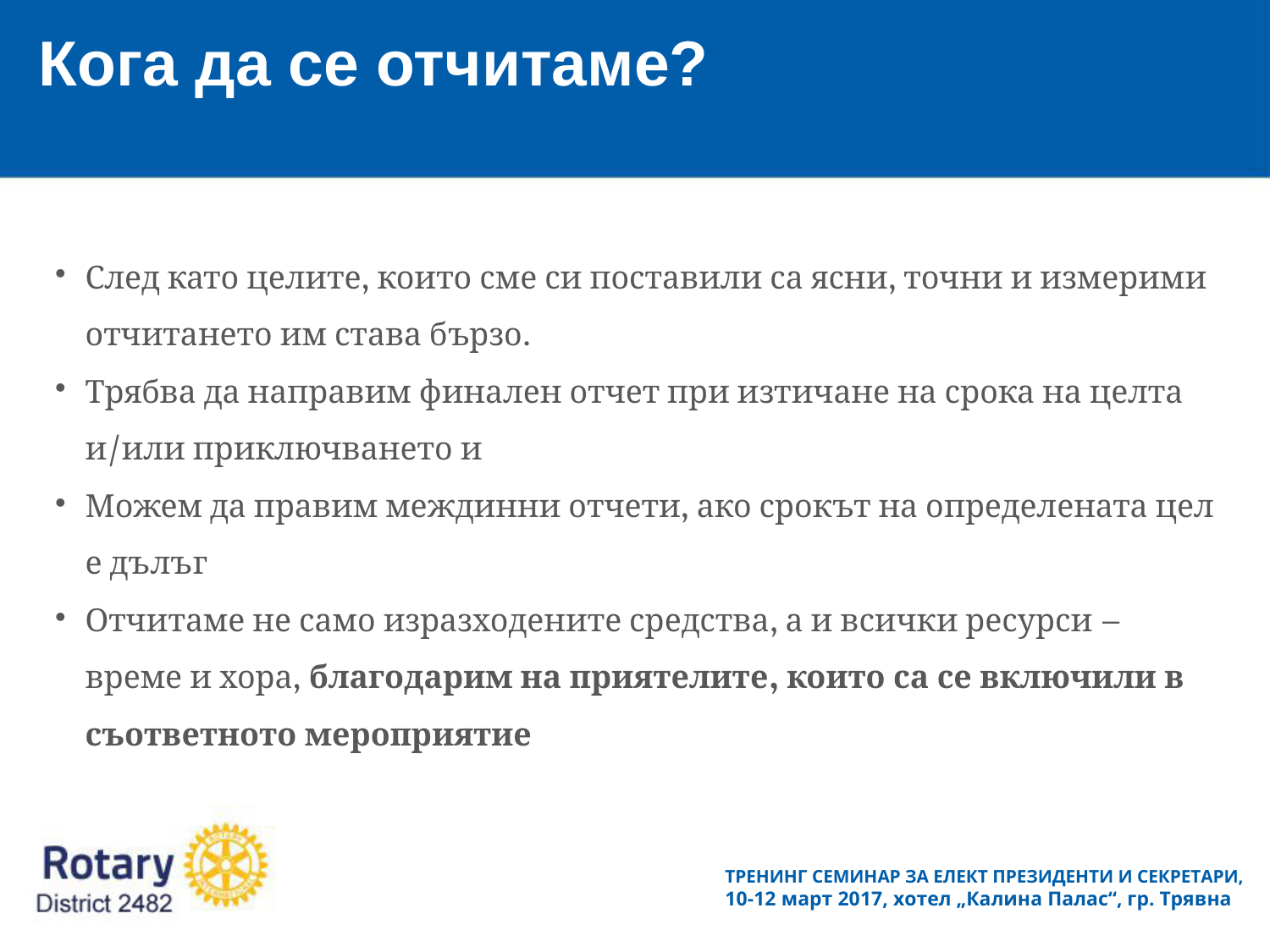

Кога да се отчитаме?
След като целите, които сме си поставили са ясни, точни и измерими отчитането им става бързо.
Трябва да направим финален отчет при изтичане на срока на целта и/или приключването и
Можем да правим междинни отчети, ако срокът на определената цел е дълъг
Отчитаме не само изразходените средства, а и всички ресурси – време и хора, благодарим на приятелите, които са се включили в съответното мероприятие